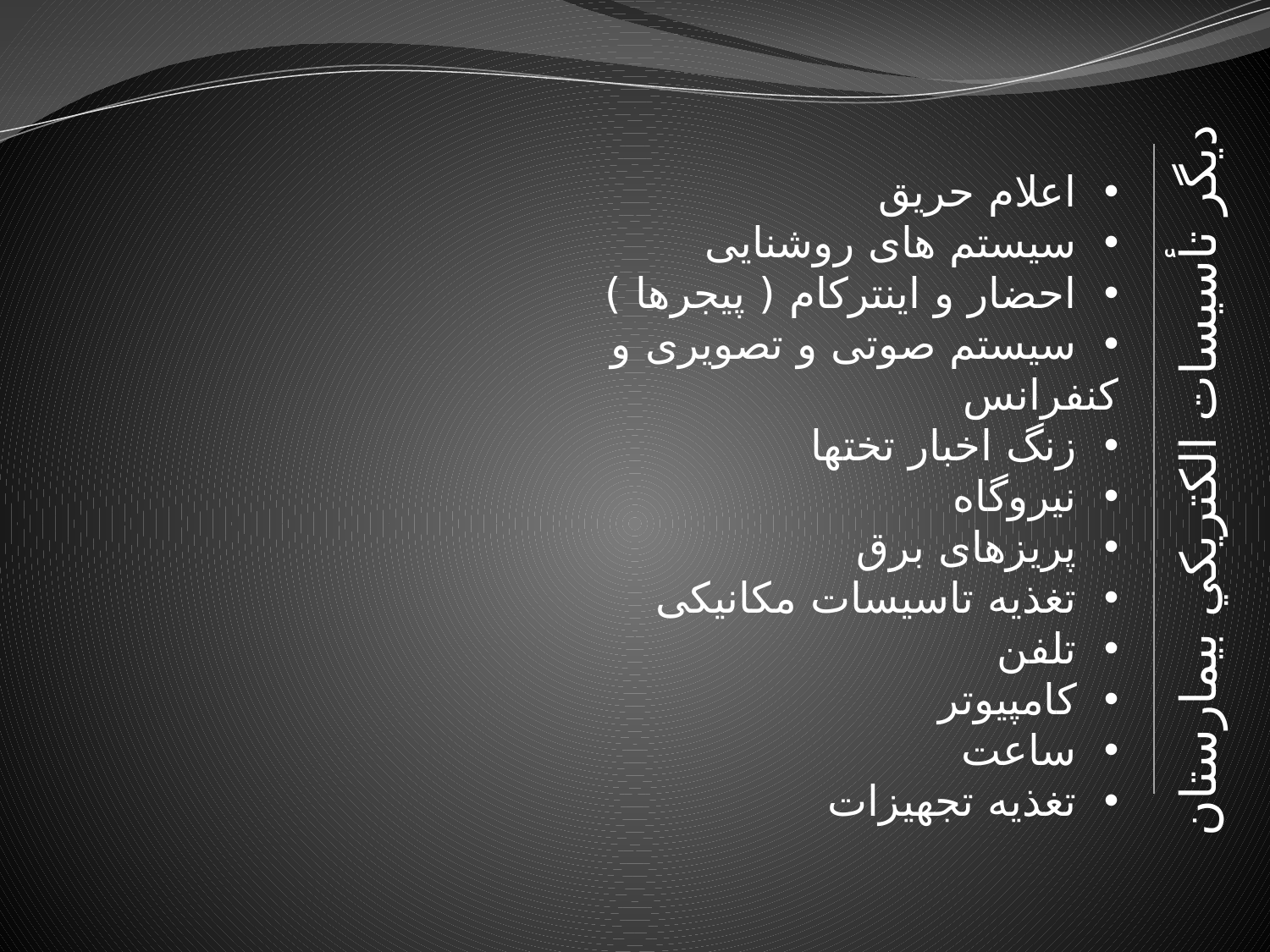

اعلام حریق
  سیستم های روشنایی
  احضار و اینترکام ( پیجرها )
  سیستم صوتی و تصویری و کنفرانس
  زنگ اخبار تختها
  نیروگاه
  پریزهای برق
  تغذیه تاسیسات مکانیکی
  تلفن
  کامپیوتر
  ساعت
  تغذیه تجهیزات

ديگر ‏تأسيسات الكتريكي بيمارستان